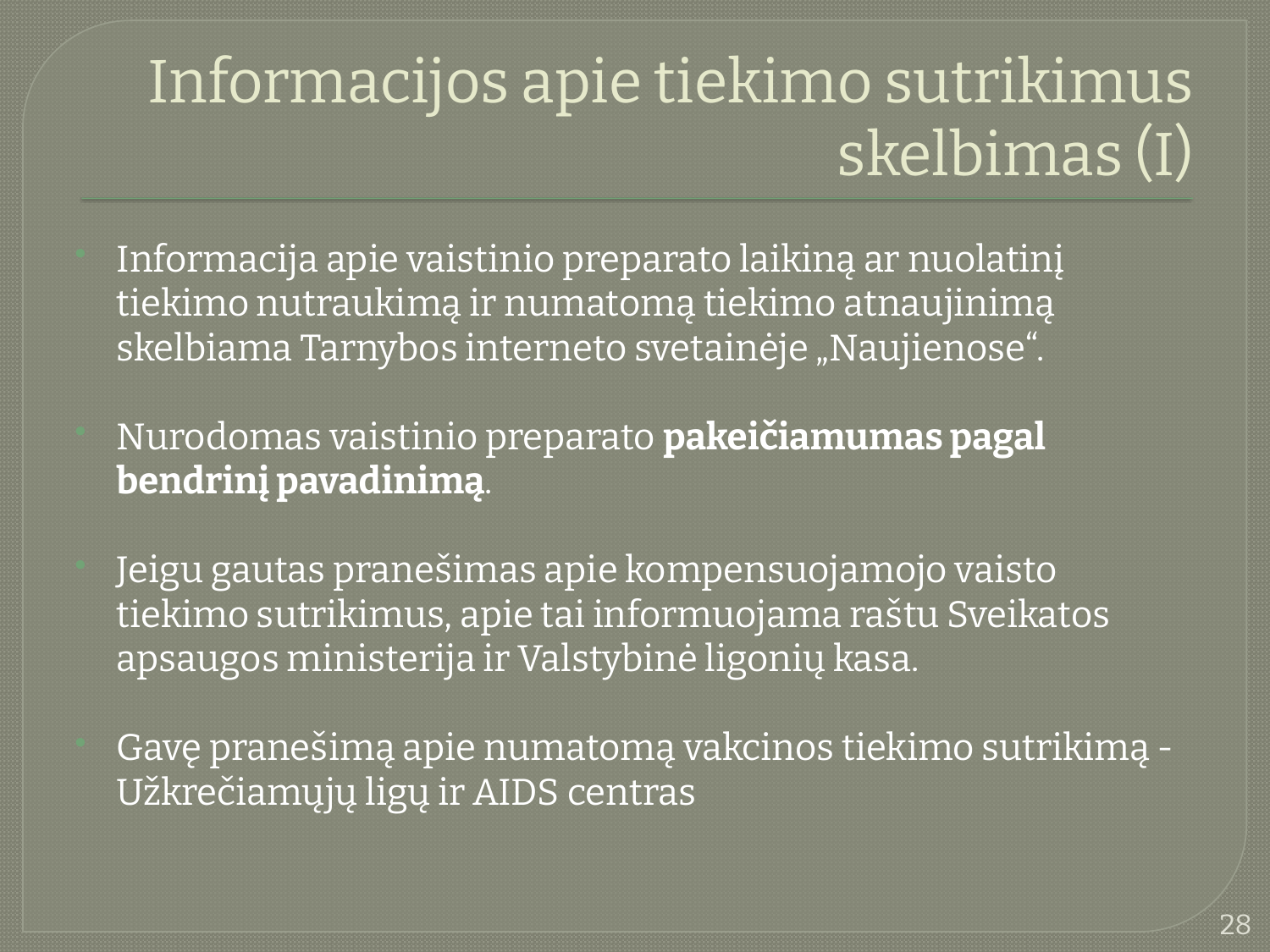

# Informacijos apie tiekimo sutrikimus skelbimas (I)
Informacija apie vaistinio preparato laikiną ar nuolatinį tiekimo nutraukimą ir numatomą tiekimo atnaujinimą skelbiama Tarnybos interneto svetainėje „Naujienose“.

Nurodomas vaistinio preparato pakeičiamumas pagal bendrinį pavadinimą.

Jeigu gautas pranešimas apie kompensuojamojo vaisto tiekimo sutrikimus, apie tai informuojama raštu Sveikatos apsaugos ministerija ir Valstybinė ligonių kasa.

Gavę pranešimą apie numatomą vakcinos tiekimo sutrikimą -  Užkrečiamųjų ligų ir AIDS centras
28